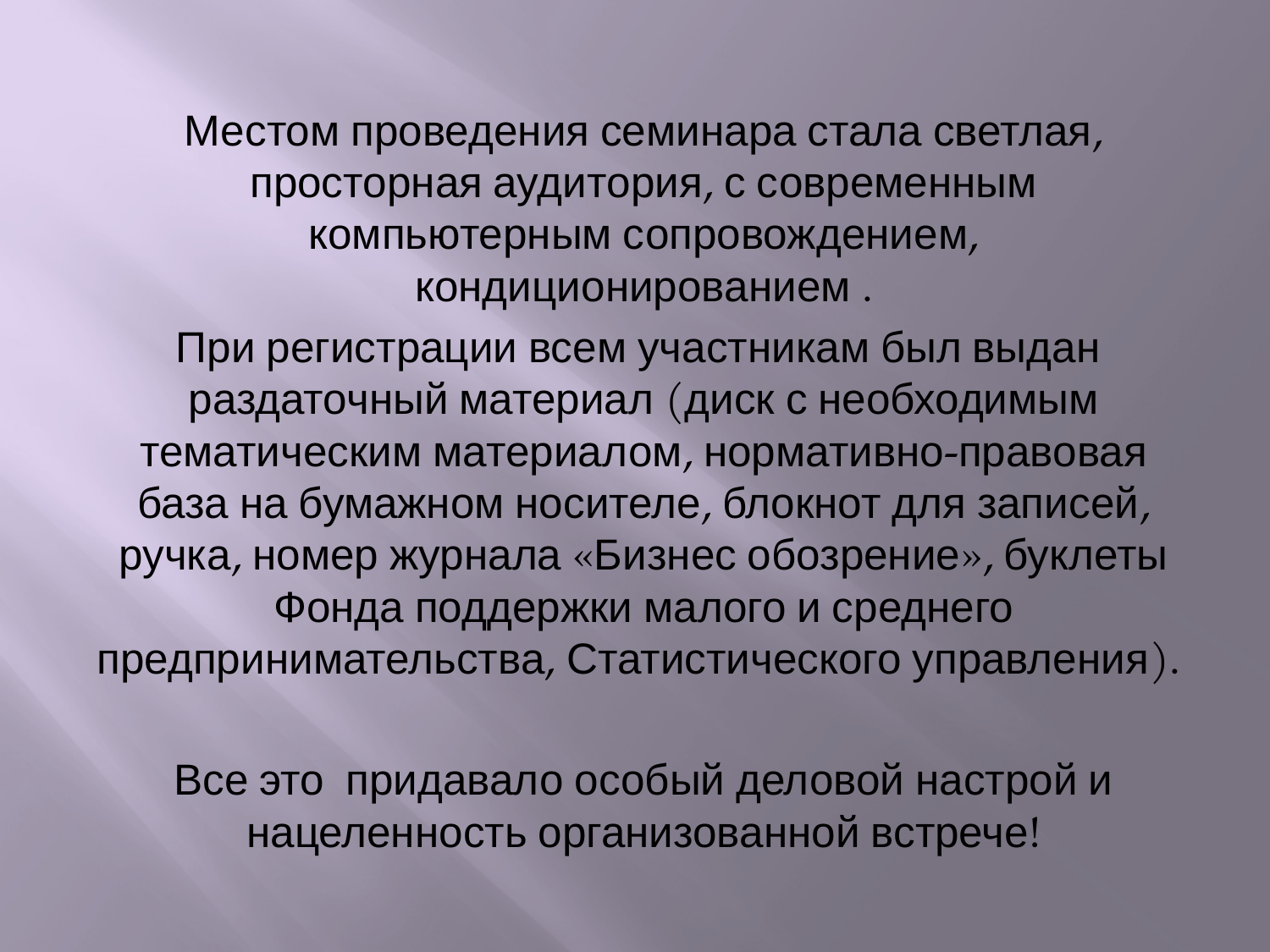

Местом проведения семинара стала светлая, просторная аудитория, с современным компьютерным сопровождением, кондиционированием .
	При регистрации всем участникам был выдан  раздаточный материал (диск с необходимым тематическим материалом, нормативно-правовая база на бумажном носителе, блокнот для записей, ручка, номер журнала «Бизнес обозрение», буклеты Фонда поддержки малого и среднего предпринимательства, Статистического управления).

Все это  придавало особый деловой настрой и нацеленность организованной встрече!